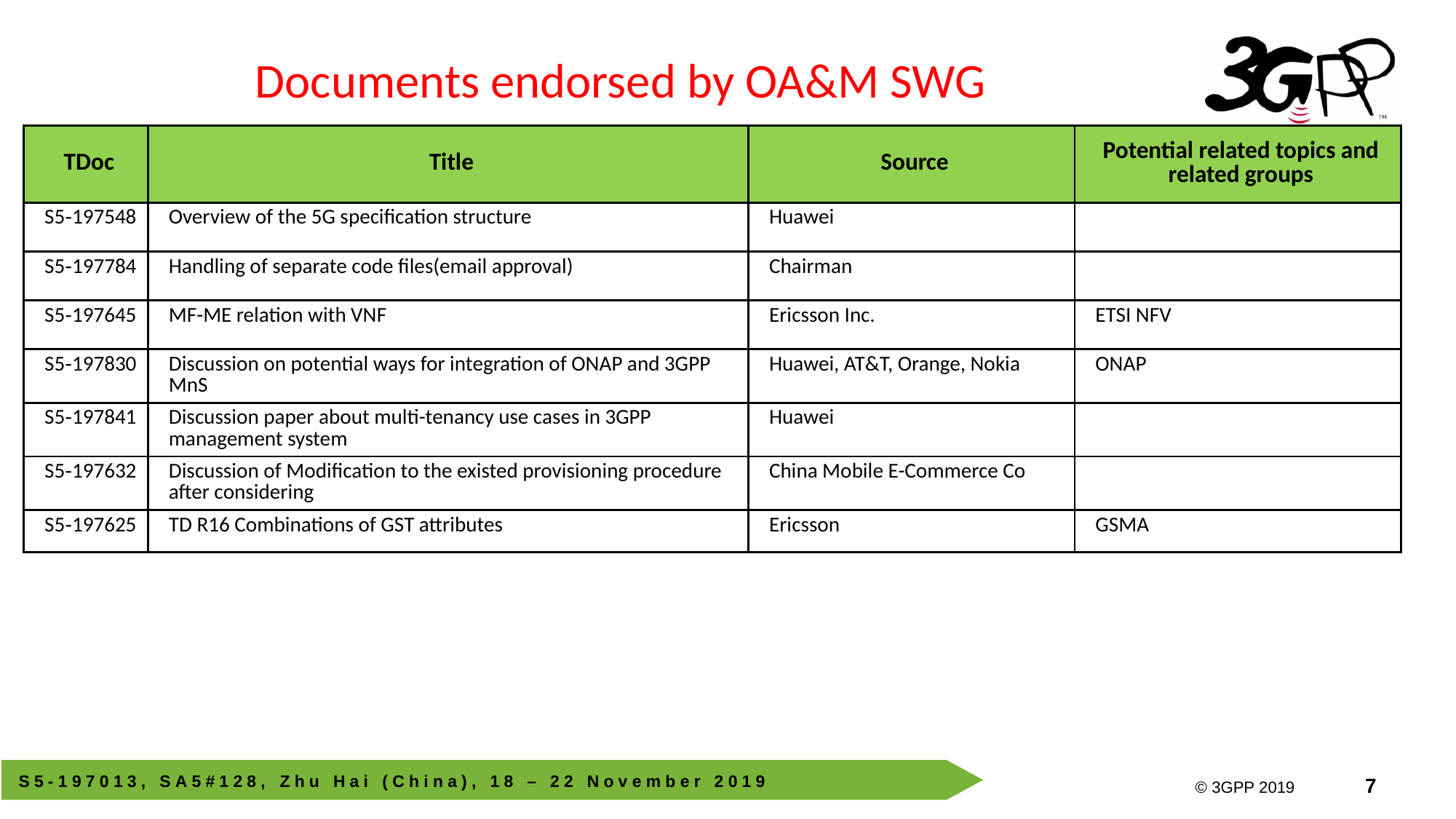

Documents endorsed by OA&M SWG
| TDoc | Title | Source | Potential related topics and related groups |
| --- | --- | --- | --- |
| S5‑197548 | Overview of the 5G specification structure | Huawei |  |
| S5‑197784 | Handling of separate code files(email approval) | Chairman |  |
| S5‑197645 | MF-ME relation with VNF | Ericsson Inc. | ETSI NFV |
| S5‑197830 | Discussion on potential ways for integration of ONAP and 3GPP MnS | Huawei, AT&T, Orange, Nokia | ONAP |
| S5‑197841 | Discussion paper about multi-tenancy use cases in 3GPP management system | Huawei |  |
| S5‑197632 | Discussion of Modification to the existed provisioning procedure after considering | China Mobile E-Commerce Co |  |
| S5‑197625 | TD R16 Combinations of GST attributes | Ericsson | GSMA |